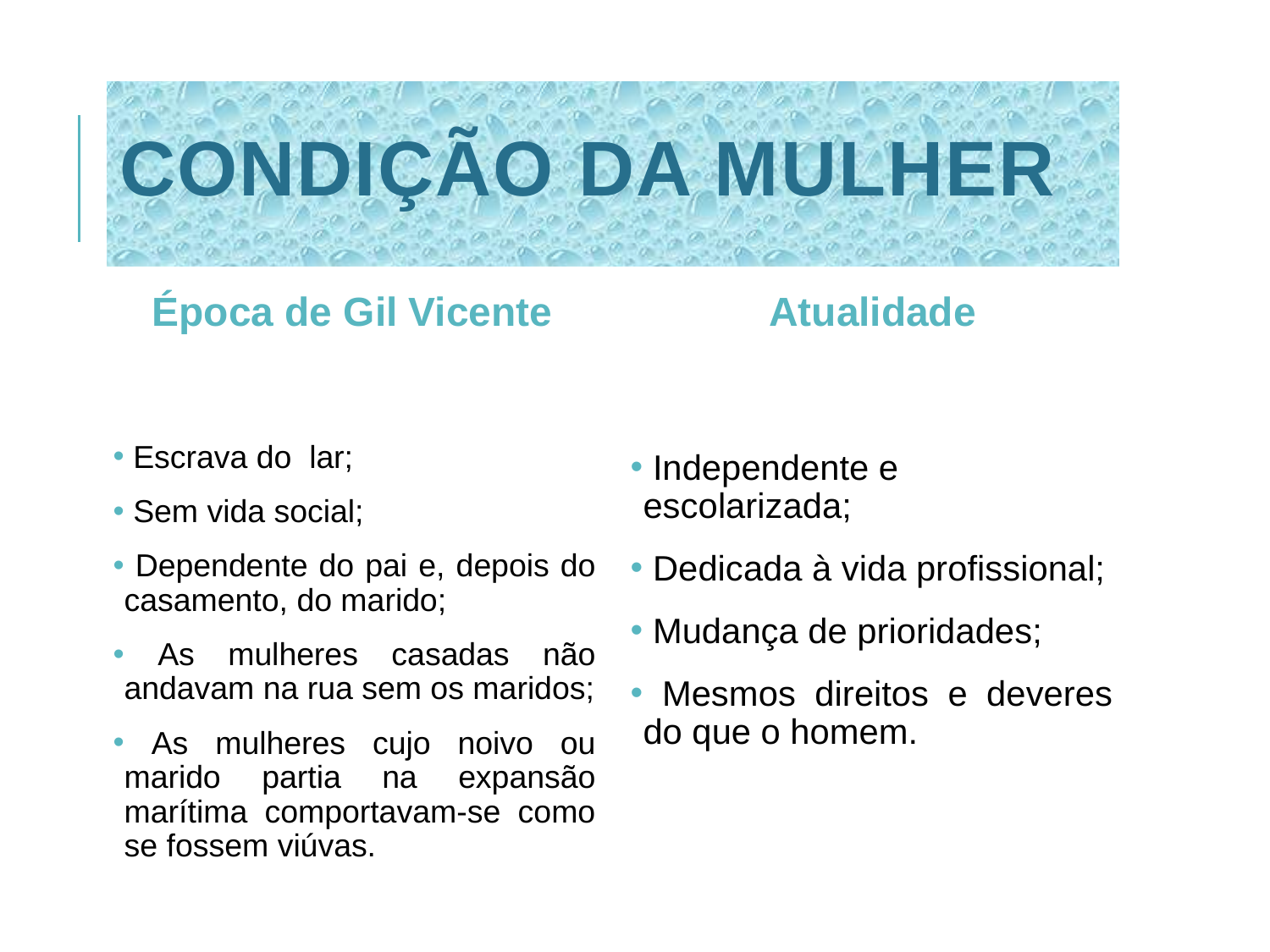

# CONDIÇÃO DA MULHER
Época de Gil Vicente
Atualidade

 Escrava do  lar;
 Sem vida social;
 Dependente do pai e, depois do casamento, do marido;
 As mulheres casadas não andavam na rua sem os maridos;
 As mulheres cujo noivo ou marido partia na expansão marítima comportavam-se como se fossem viúvas.

 Independente e escolarizada;
 Dedicada à vida profissional;
 Mudança de prioridades;
 Mesmos direitos e deveres do que o homem.